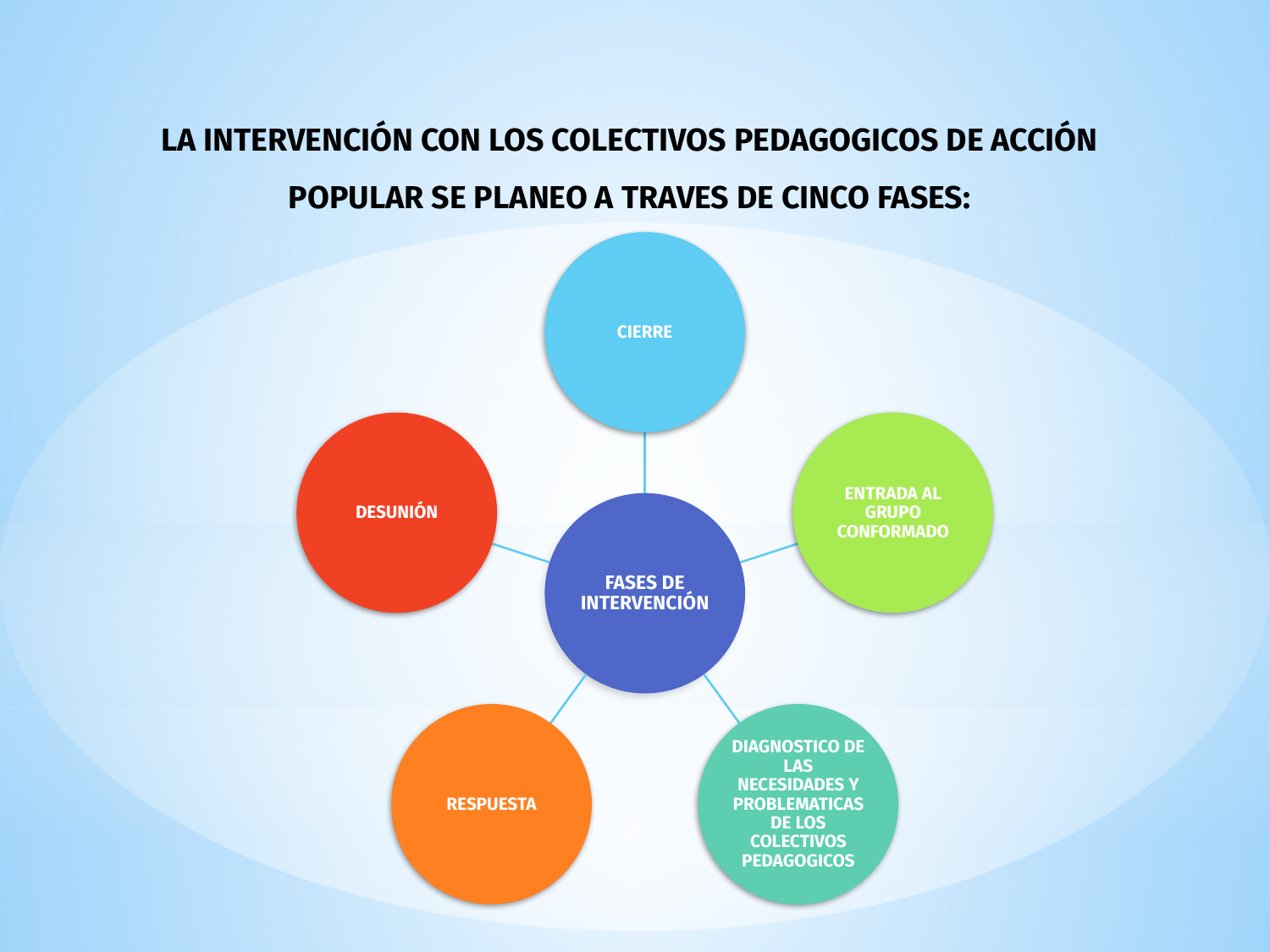

LA INTERVENCIÓN CON LOS COLECTIVOS PEDAGOGICOS DE ACCIÓN POPULAR SE PLANEO A TRAVES DE CINCO FASES:
FASES DE INTERVENCIÓN

CIERRE

ENTRADA AL GRUPO CONFORMADO

DIAGNOSTICO DE LAS NECESIDADES Y PROBLEMATICAS DE LOS COLECTIVOS PEDAGOGICOS

RESPUESTA

DESUNIÓN